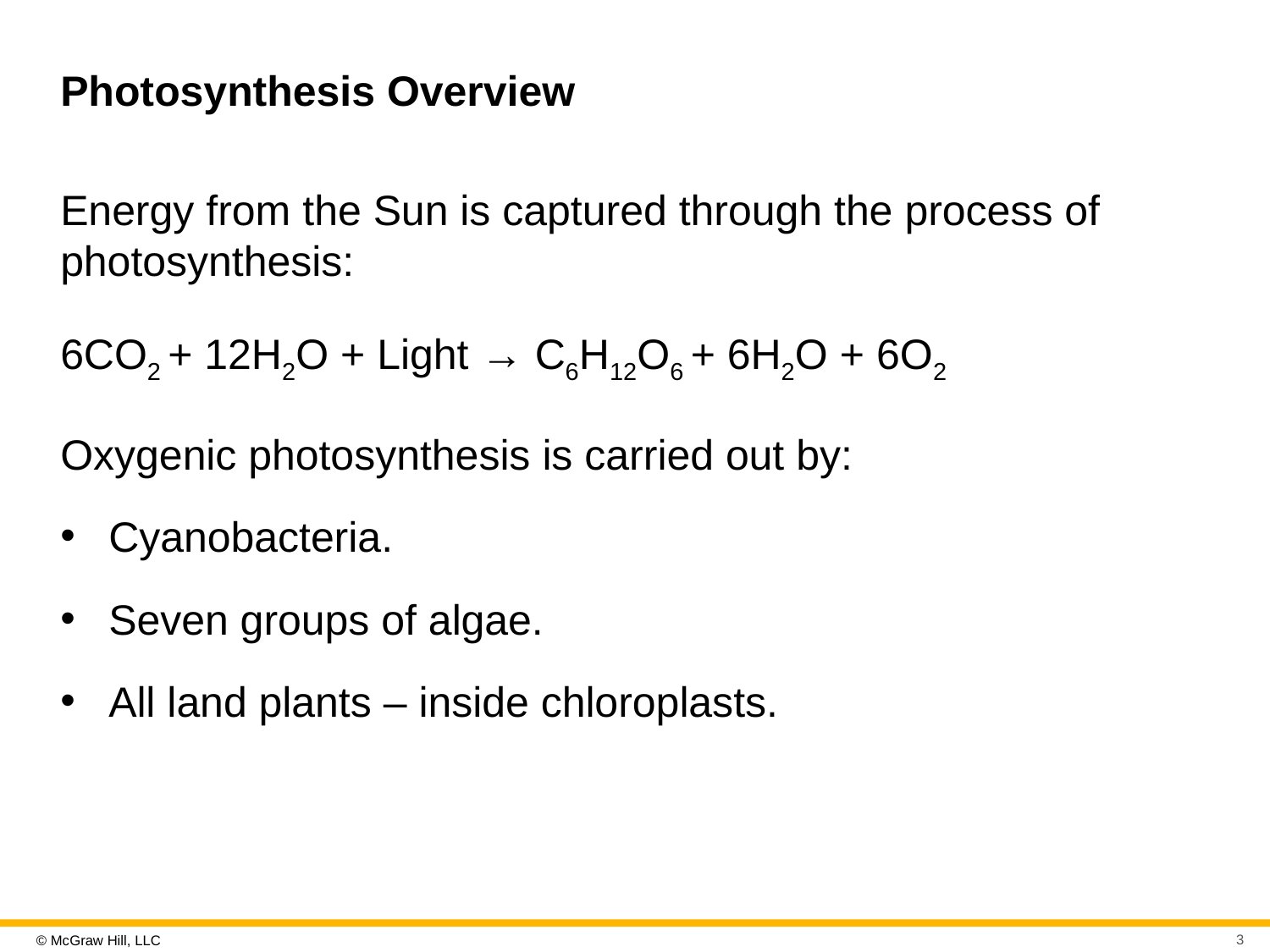

# Photosynthesis Overview
Energy from the Sun is captured through the process of photosynthesis:
6CO2 + 12H2O + Light → C6H12O6 + 6H2O + 6O2
Oxygenic photosynthesis is carried out by:
Cyanobacteria.
Seven groups of algae.
All land plants – inside chloroplasts.
3